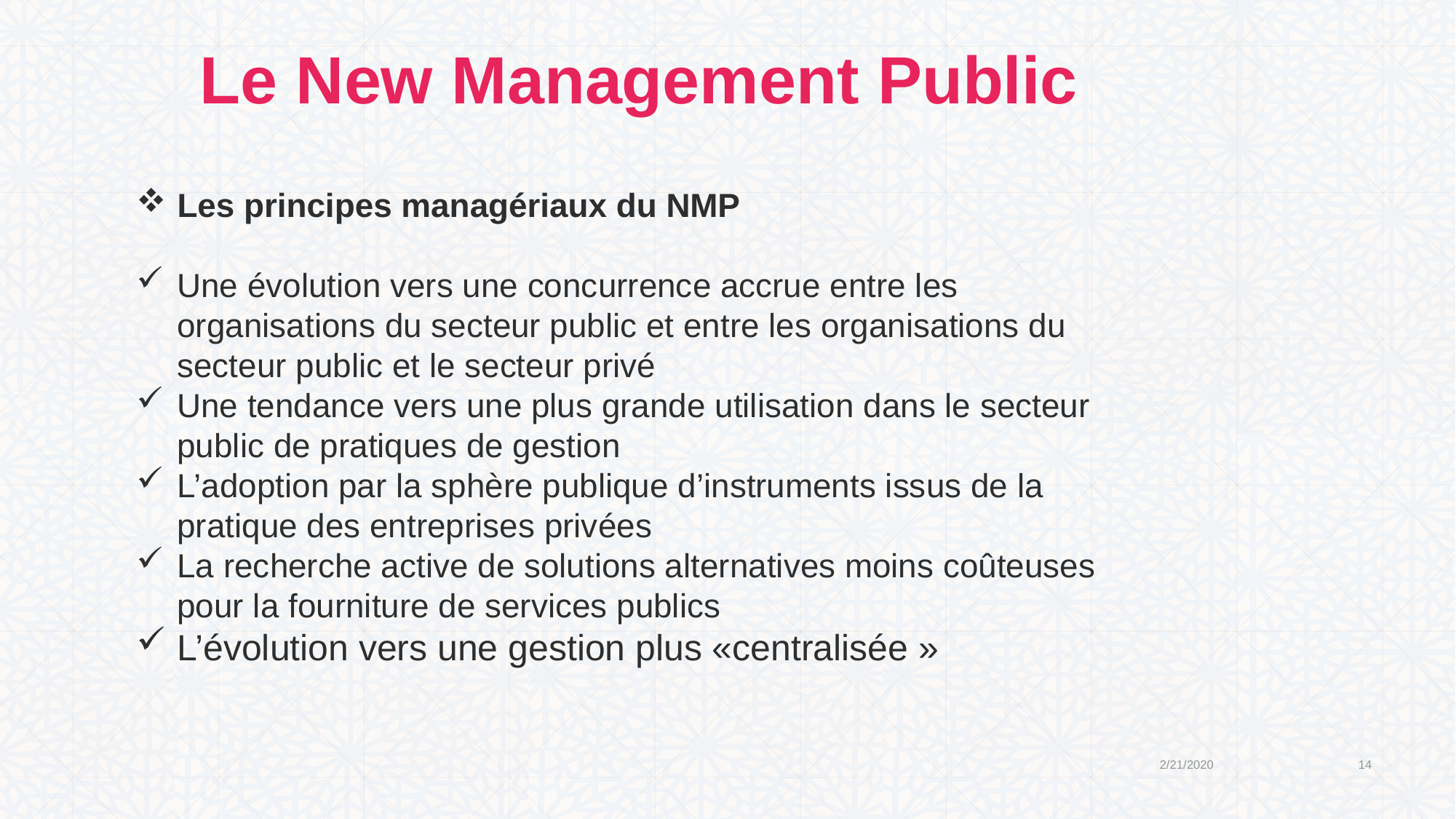

Le New Management Public
Les principes managériaux du NMP

Une évolution vers une concurrence accrue entre les organisations du secteur public et entre les organisations du secteur public et le secteur privé
Une tendance vers une plus grande utilisation dans le secteur public de pratiques de gestion
L’adoption par la sphère publique d’instruments issus de la pratique des entreprises privées
La recherche active de solutions alternatives moins coûteuses pour la fourniture de services publics
L’évolution vers une gestion plus «centralisée »

2/21/2020
14